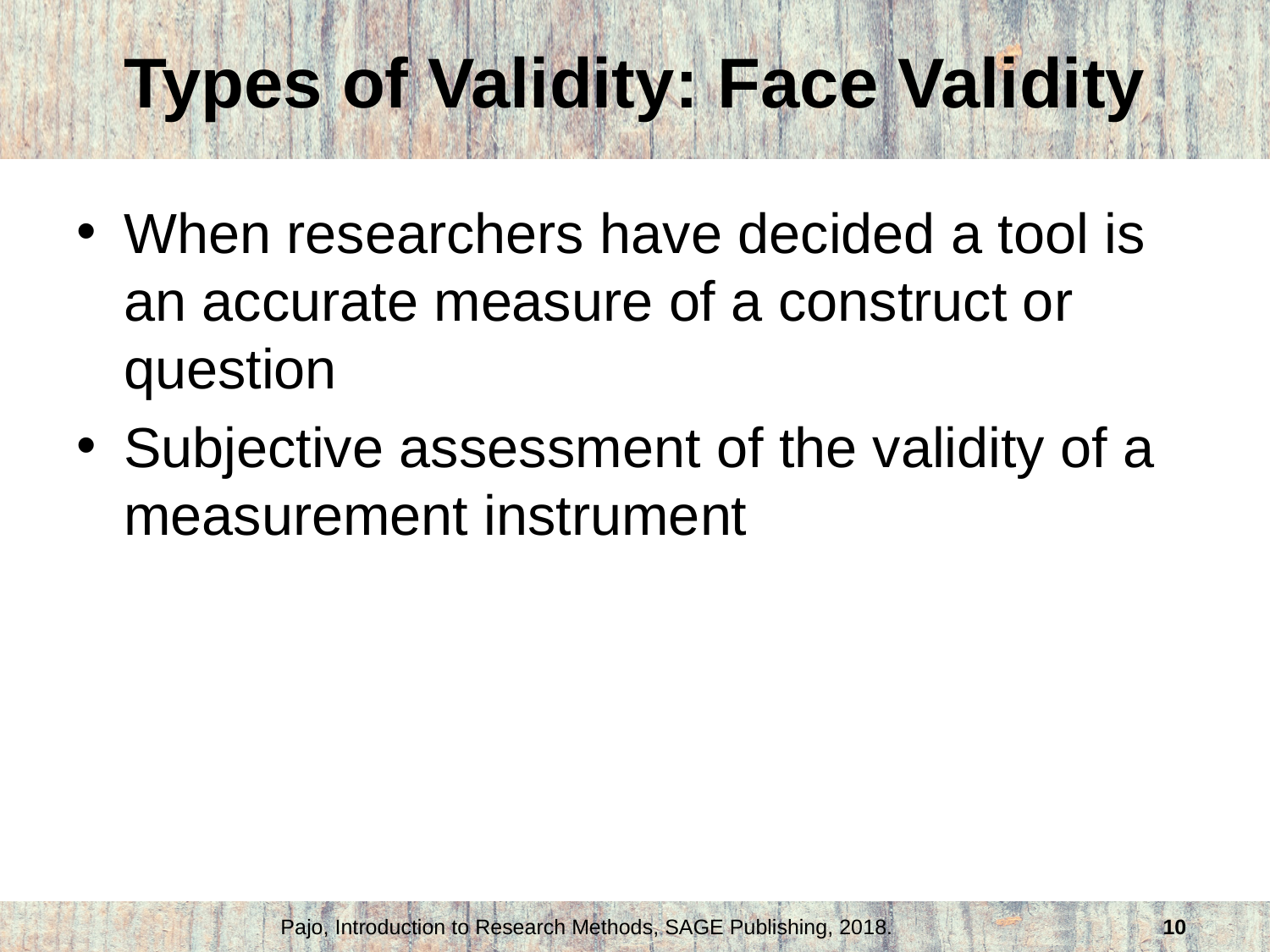

# Types of Validity: Face Validity
When researchers have decided a tool is an accurate measure of a construct or question
Subjective assessment of the validity of a measurement instrument

Pajo, Introduction to Research Methods, SAGE Publishing, 2018.
10